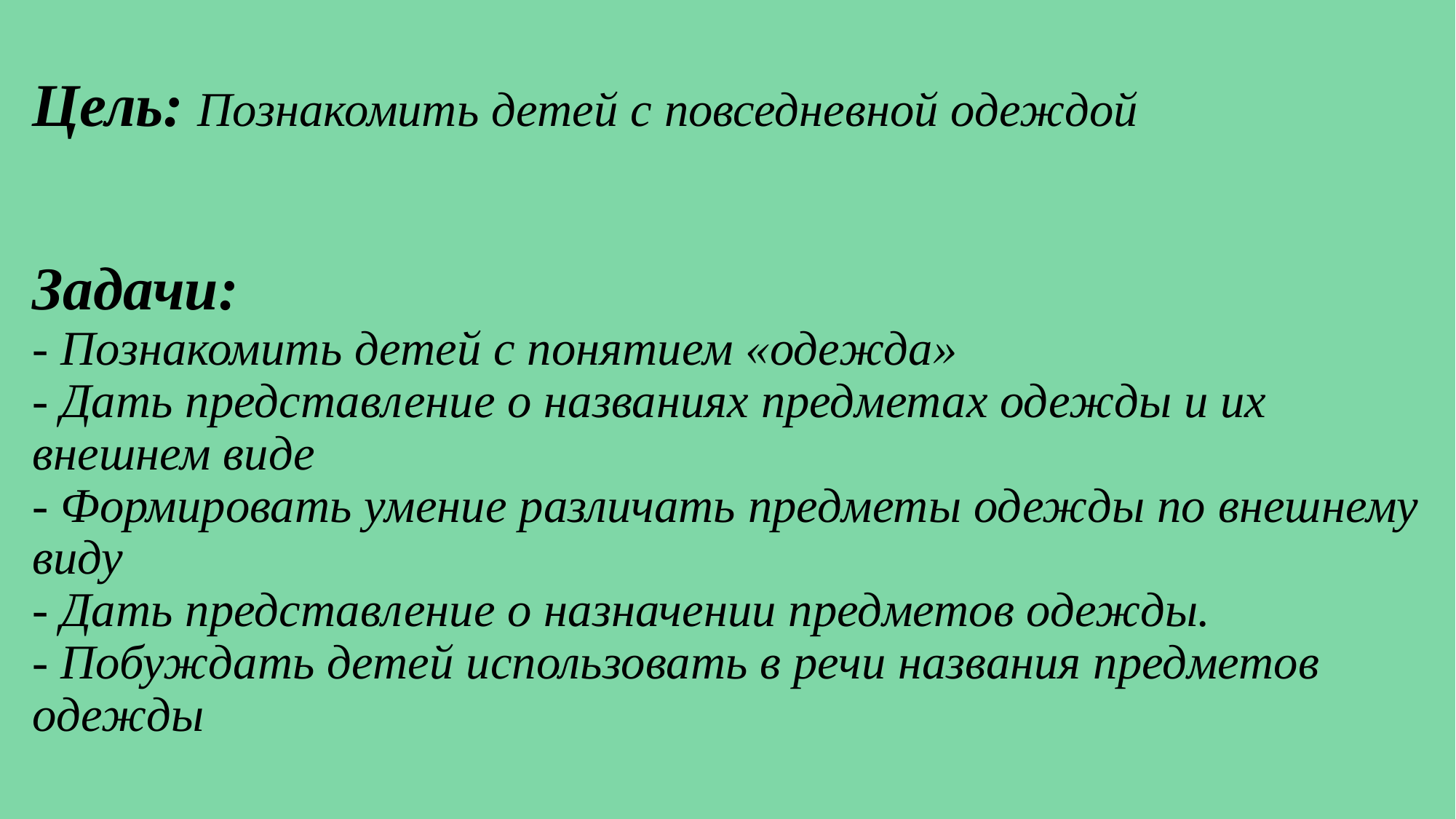

# Цель: Познакомить детей с повседневной одеждой Задачи: - Познакомить детей с понятием «одежда» - Дать представление о названиях предметах одежды и их внешнем виде - Формировать умение различать предметы одежды по внешнему виду - Дать представление о назначении предметов одежды. - Побуждать детей использовать в речи названия предметов одежды